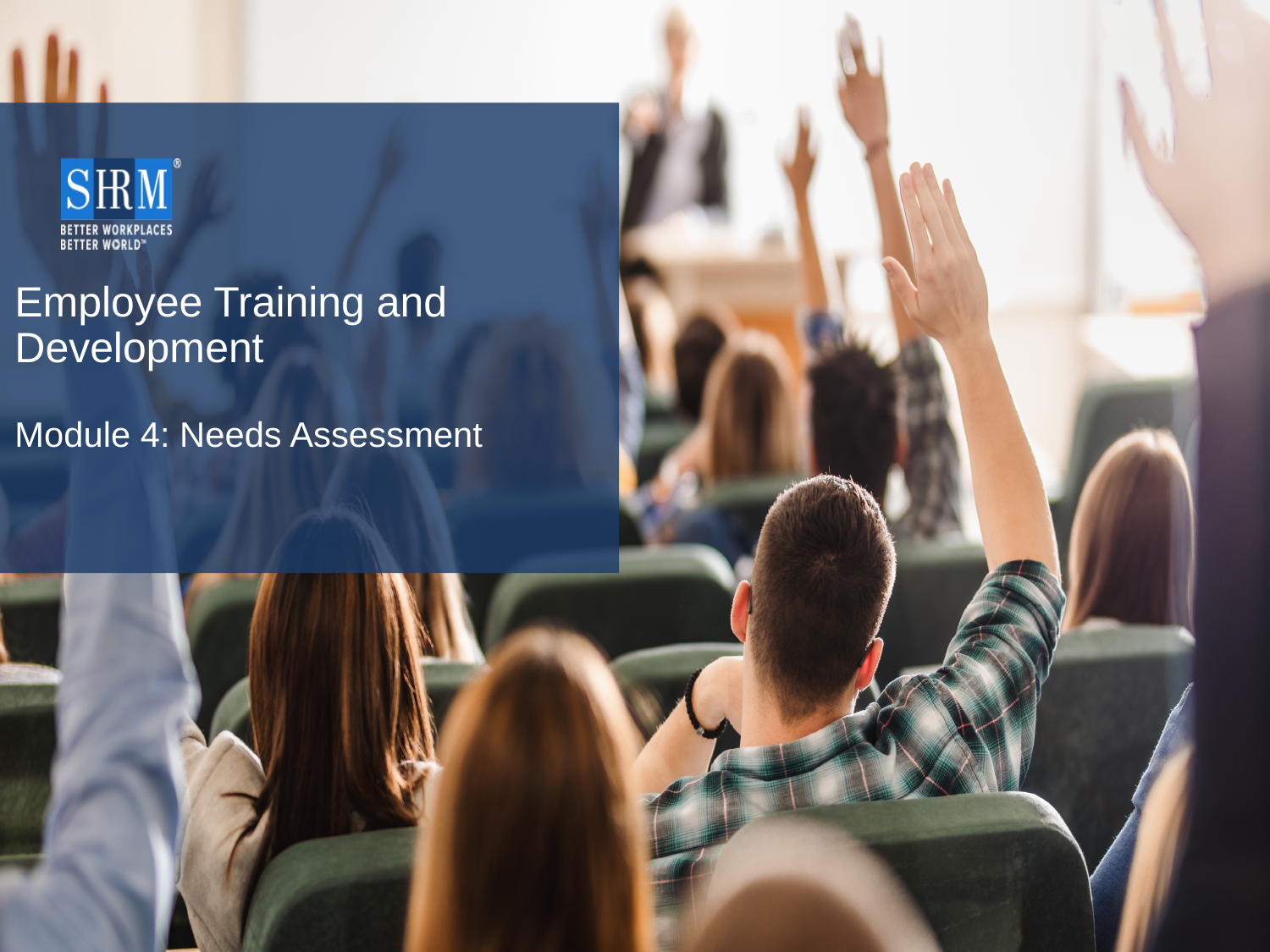

# Employee Training and Development Module 4: Needs Assessment